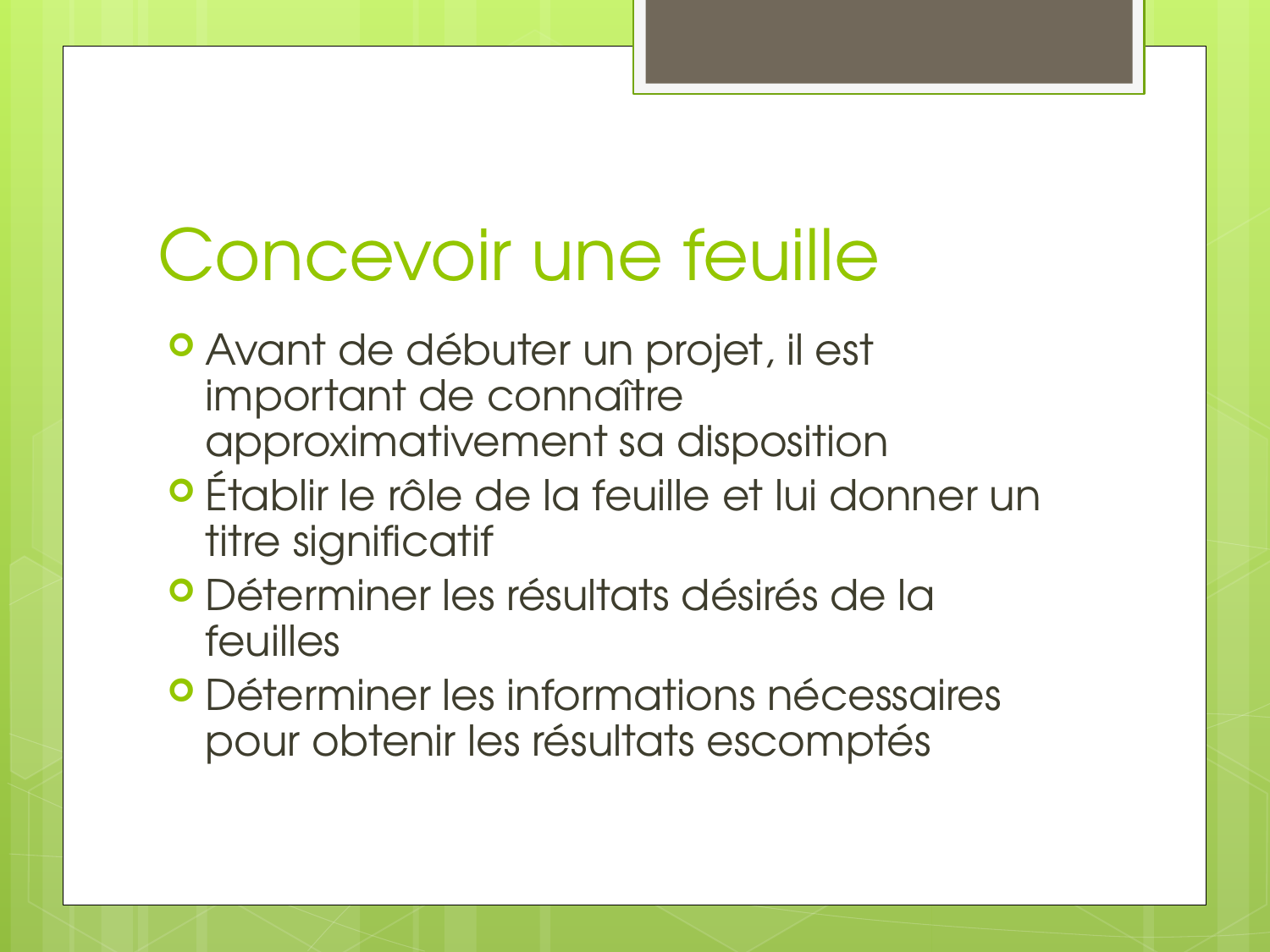

# Concevoir une feuille
Avant de débuter un projet, il est important de connaître approximativement sa disposition
Établir le rôle de la feuille et lui donner un titre significatif
Déterminer les résultats désirés de la feuilles
Déterminer les informations nécessaires pour obtenir les résultats escomptés